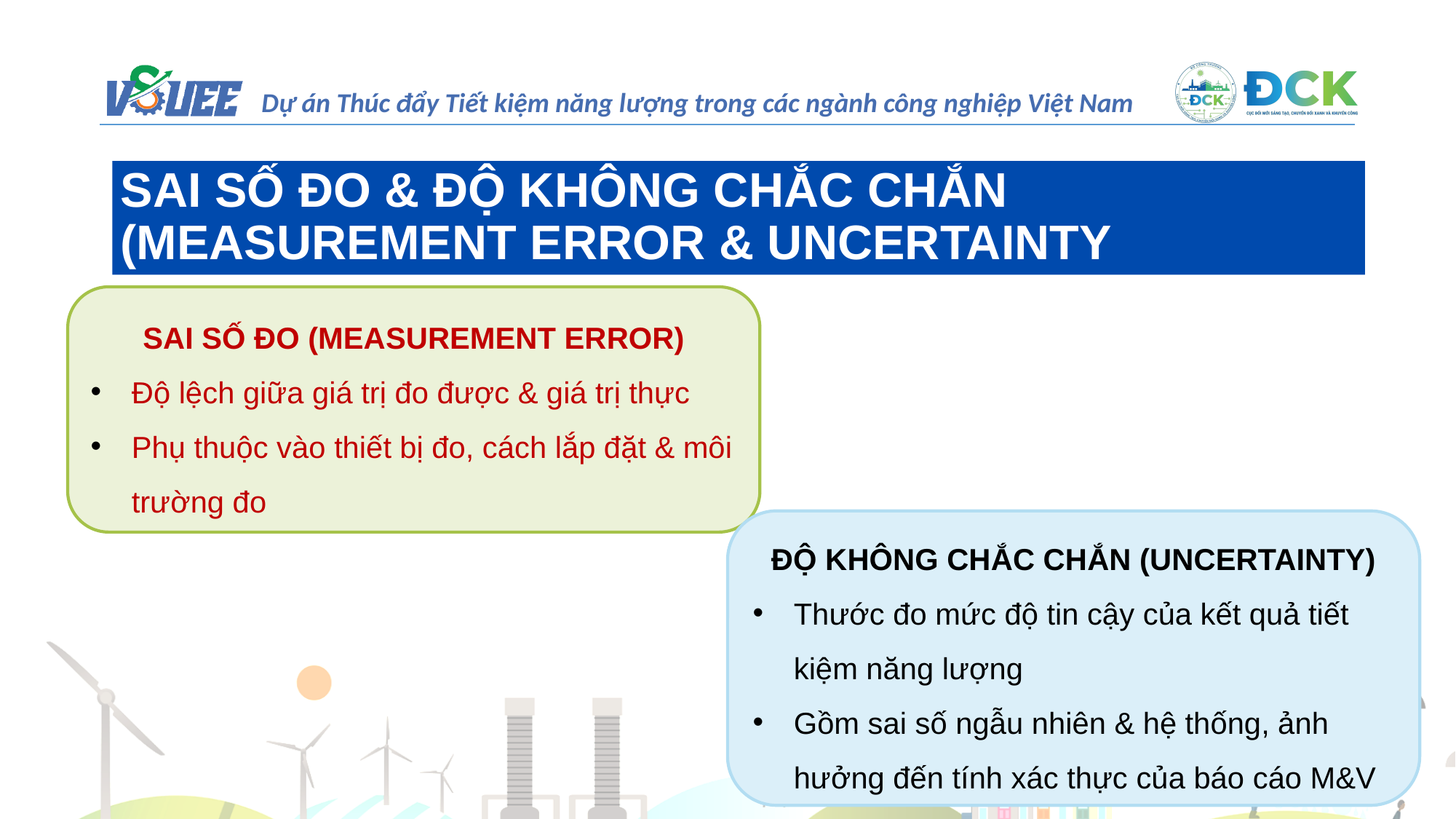

SAI SỐ ĐO & ĐỘ KHÔNG CHẮC CHẮN
(MEASUREMENT ERROR & UNCERTAINTY
SAI SỐ ĐO (MEASUREMENT ERROR)
Độ lệch giữa giá trị đo được & giá trị thực
Phụ thuộc vào thiết bị đo, cách lắp đặt & môi trường đo
ĐỘ KHÔNG CHẮC CHẮN (UNCERTAINTY)
Thước đo mức độ tin cậy của kết quả tiết kiệm năng lượng
Gồm sai số ngẫu nhiên & hệ thống, ảnh hưởng đến tính xác thực của báo cáo M&V